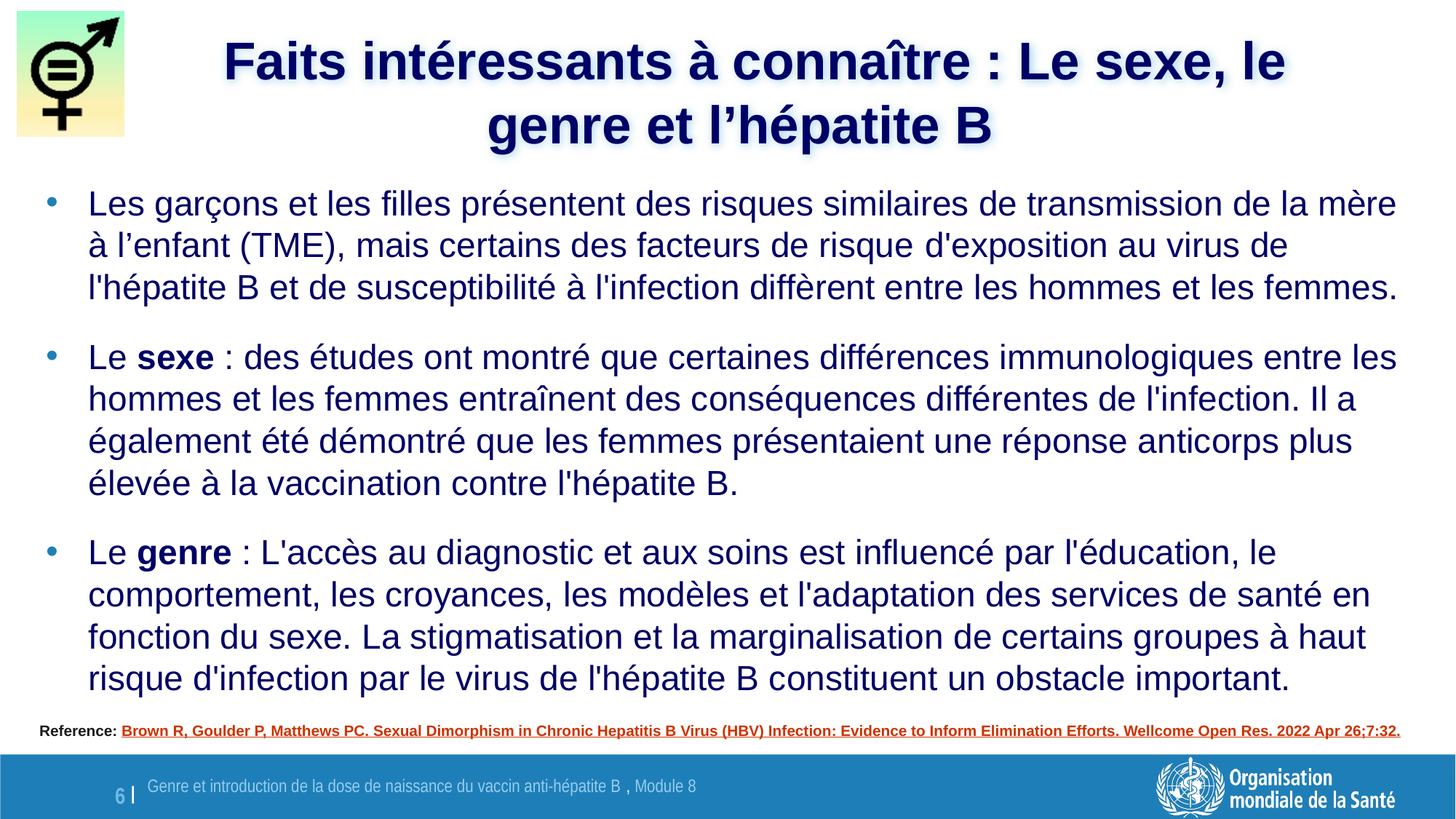

# Faits intéressants à connaître : Le sexe, le genre et l’hépatite B
Les garçons et les filles présentent des risques similaires de transmission de la mère à l’enfant (TME), mais certains des facteurs de risque d'exposition au virus de l'hépatite B et de susceptibilité à l'infection diffèrent entre les hommes et les femmes.
Le sexe : des études ont montré que certaines différences immunologiques entre les hommes et les femmes entraînent des conséquences différentes de l'infection. Il a également été démontré que les femmes présentaient une réponse anticorps plus élevée à la vaccination contre l'hépatite B.
Le genre : L'accès au diagnostic et aux soins est influencé par l'éducation, le comportement, les croyances, les modèles et l'adaptation des services de santé en fonction du sexe. La stigmatisation et la marginalisation de certains groupes à haut risque d'infection par le virus de l'hépatite B constituent un obstacle important.

Reference: Brown R, Goulder P, Matthews PC. Sexual Dimorphism in Chronic Hepatitis B Virus (HBV) Infection: Evidence to Inform Elimination Efforts. Wellcome Open Res. 2022 Apr 26;7:32.